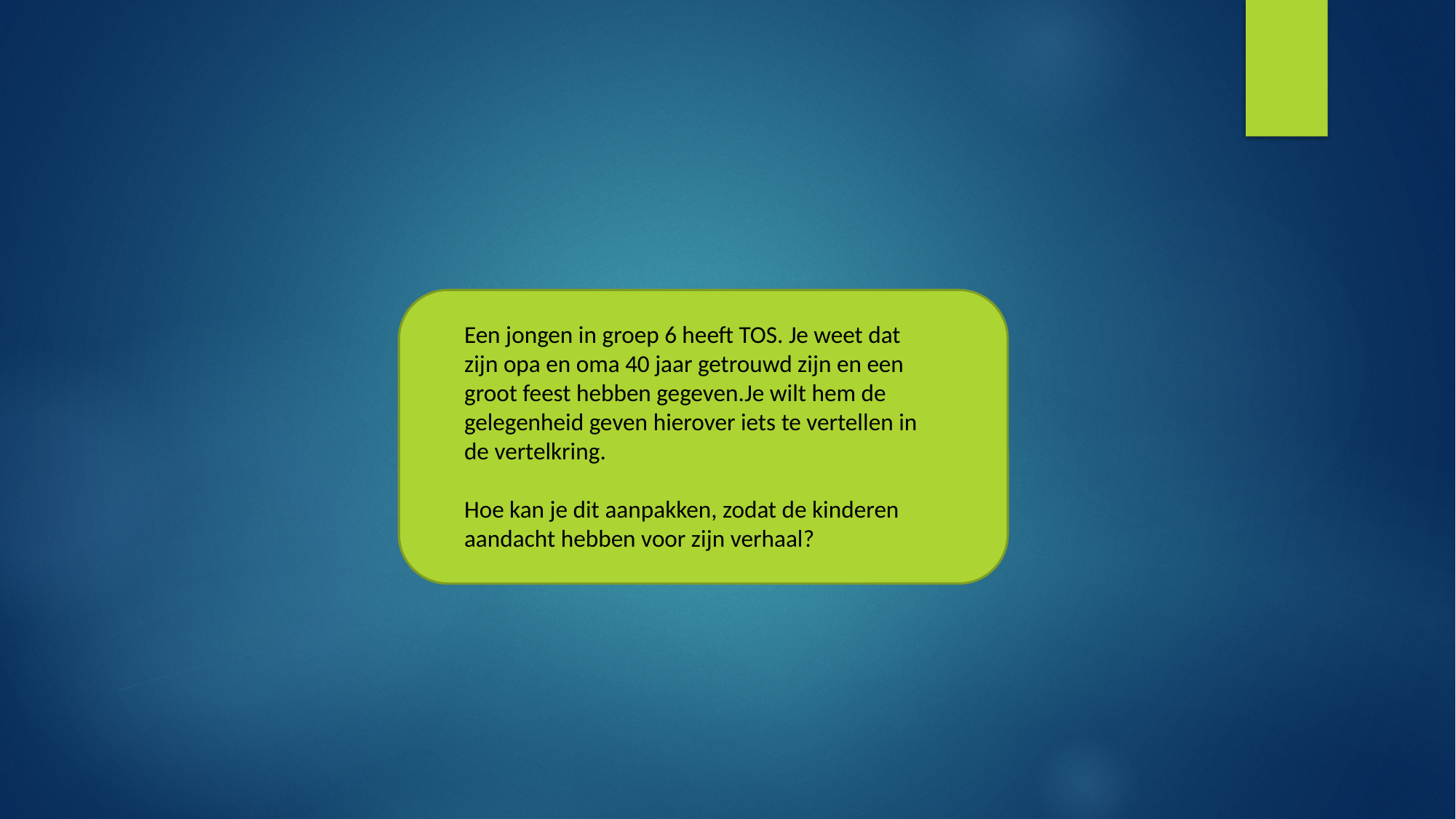

Een jongen in groep 6 heeft TOS. Je weet dat zijn opa en oma 40 jaar getrouwd zijn en een groot feest hebben gegeven.Je wilt hem de gelegenheid geven hierover iets te vertellen in de vertelkring.

Hoe kan je dit aanpakken, zodat de kinderen aandacht hebben voor zijn verhaal?